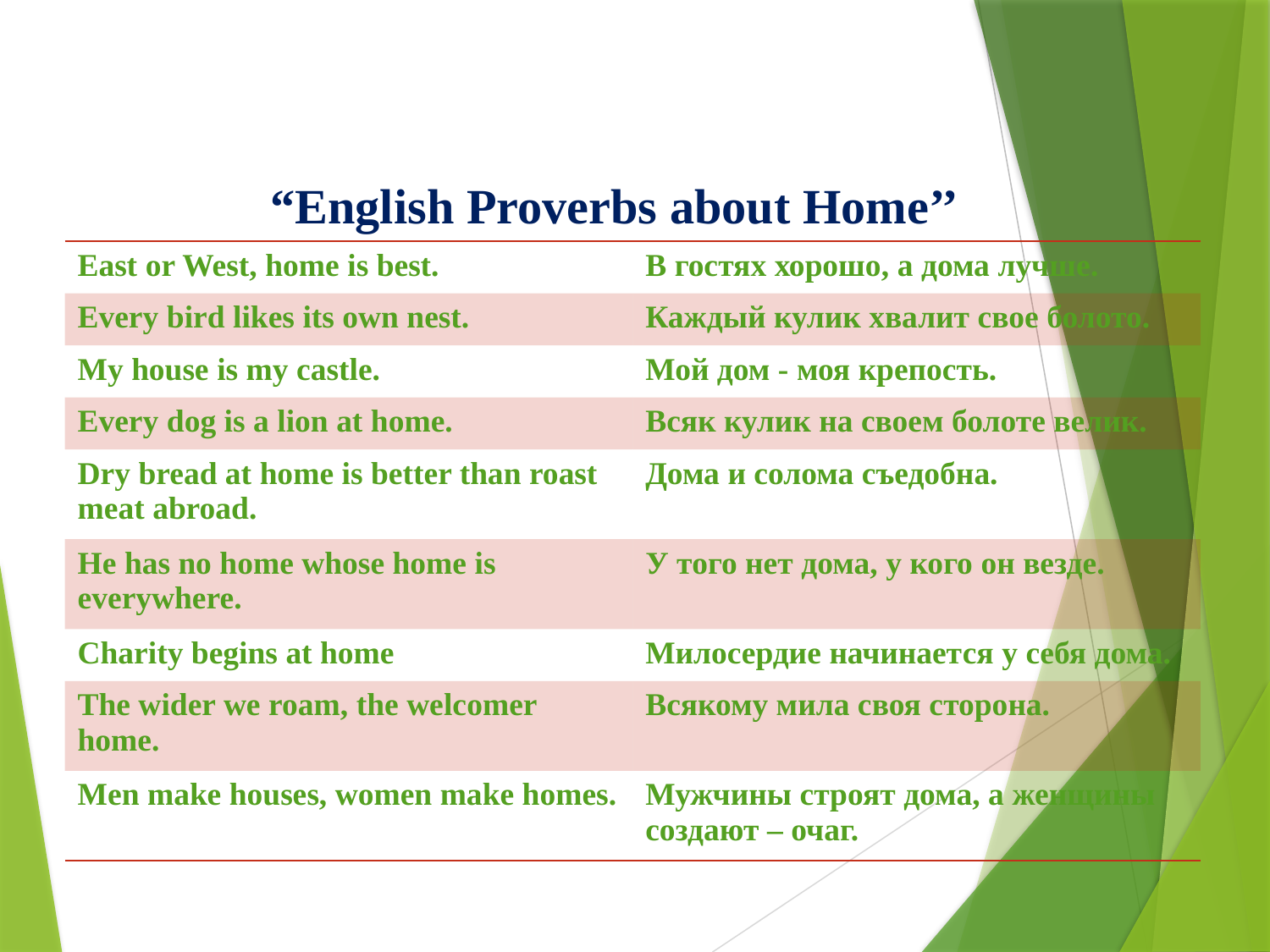

“English Proverbs about Home’’
| East or West, home is best. | В гостях хорошо, а дома лучше. |
| --- | --- |
| Every bird likes its own nest. | Каждый кулик хвалит свое болото. |
| My house is my castle. | Мой дом - моя крепость. |
| Every dog is a lion at home. | Всяк кулик на своем болоте велик. |
| Dry bread at home is better than roast meat abroad. | Дома и солома съедобна. |
| He has no home whose home is everywhere. | У того нет дома, у кого он везде. |
| Charity begins at home | Милосердие начинается у себя дома. |
| The wider we roam, the welcomer home. | Всякому мила своя сторона. |
| Men make houses, women make homes. | Мужчины строят дома, а женщины создают – очаг. |